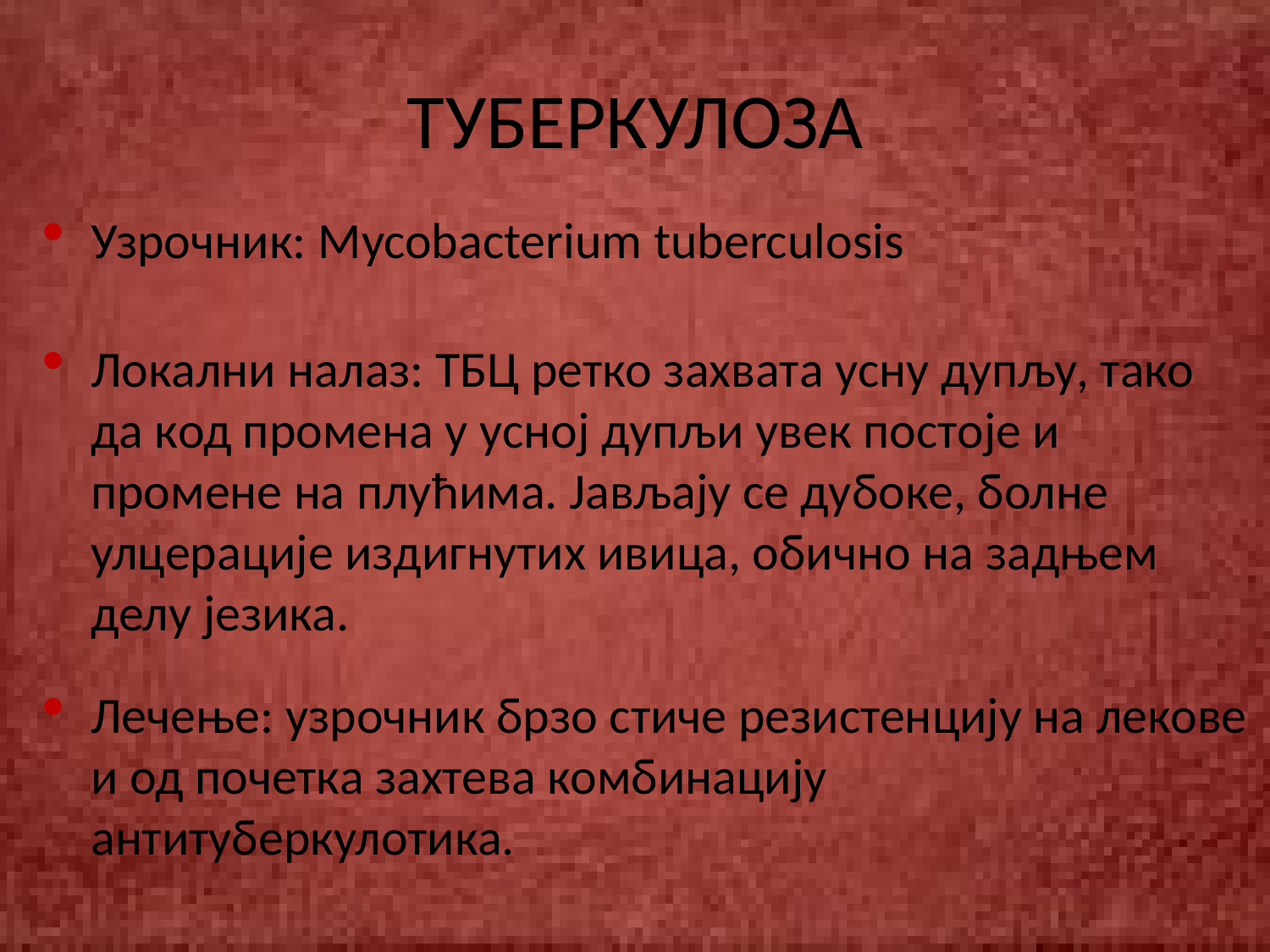

# ТУБЕРКУЛОЗА
Узрочник: Mycobacterium tuberculosis

Локални налаз: ТБЦ ретко захвата усну дупљу, тако да код промена у усној дупљи увек постоје и промене на плућима. Јављају се дубоке, болне улцерације издигнутих ивица, обично на задњем делу језика.

Лечење: узрочник брзо стиче резистенцију на лекове и од почетка захтева комбинацију антитуберкулотика.